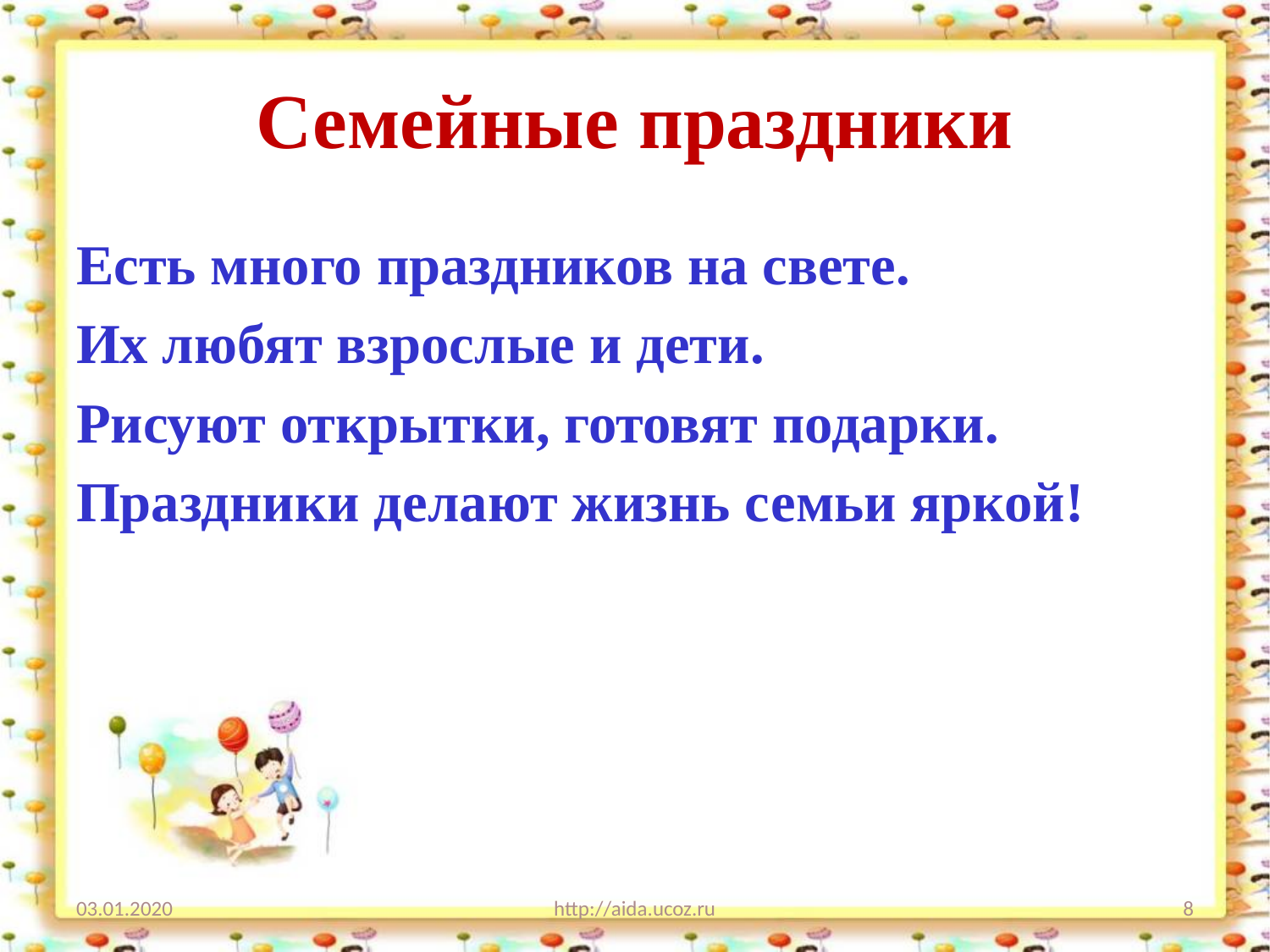

# Семейные праздники
Есть много праздников на свете.
Их любят взрослые и дети.
Рисуют открытки, готовят подарки.
Праздники делают жизнь семьи яркой!

03.01.2020
http://aida.ucoz.ru
8